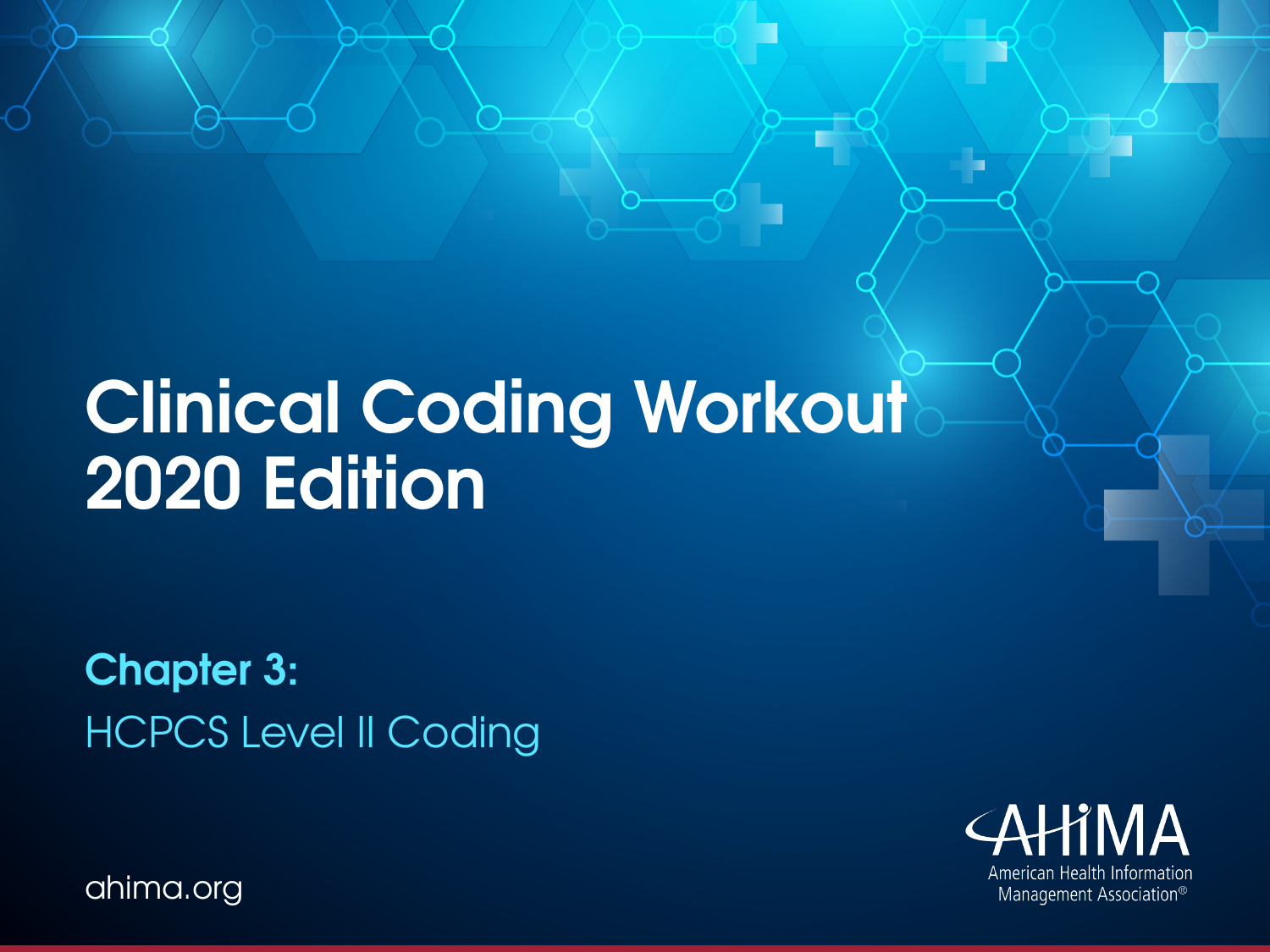

# Clinical Coding Workout 2020 Edition
Chapter 3:
HCPCS Level II Coding